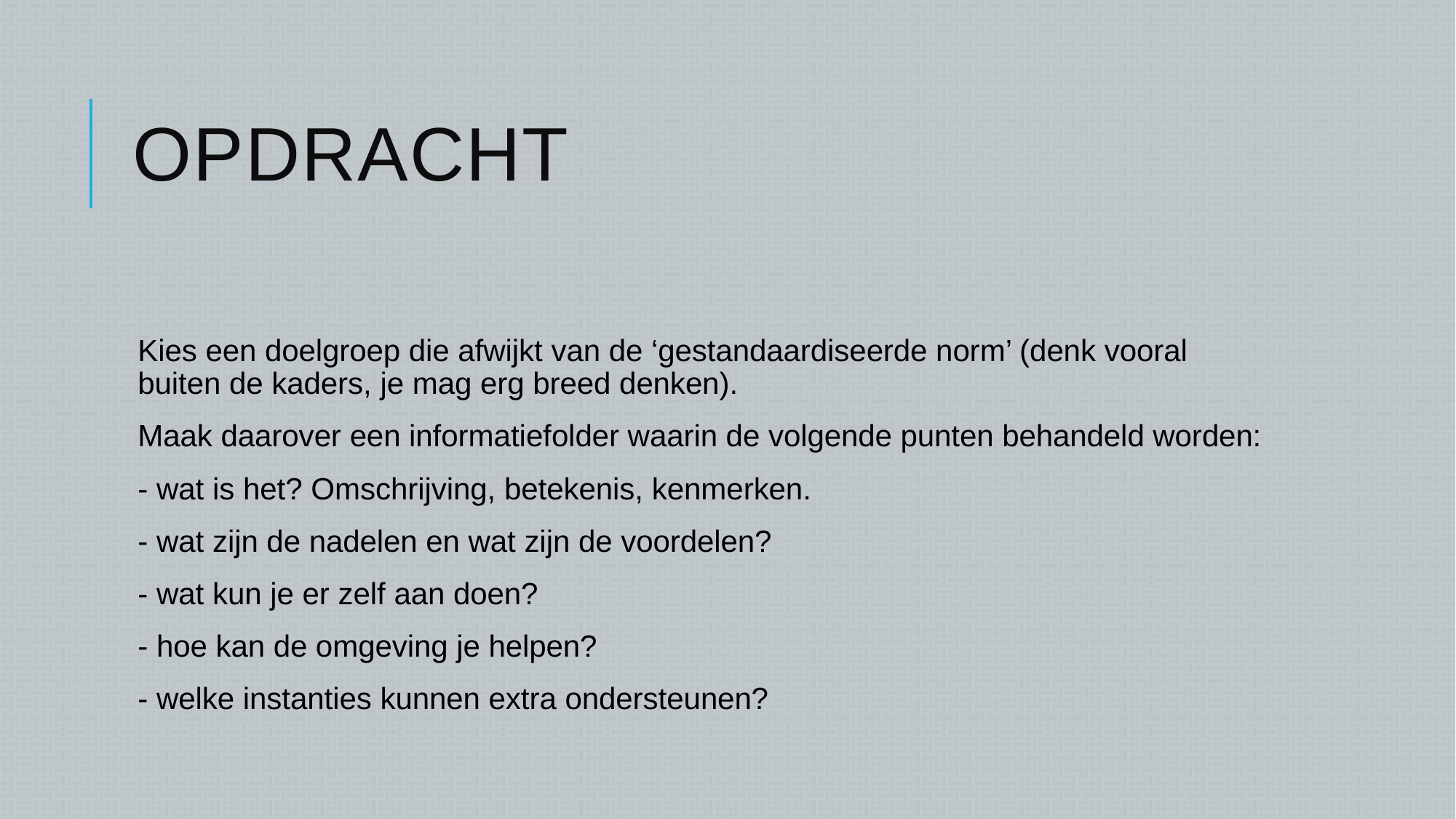

# opdracht

Kies een doelgroep die afwijkt van de ‘gestandaardiseerde norm’ (denk vooral buiten de kaders, je mag erg breed denken).
Maak daarover een informatiefolder waarin de volgende punten behandeld worden:
- wat is het? Omschrijving, betekenis, kenmerken.
- wat zijn de nadelen en wat zijn de voordelen?
- wat kun je er zelf aan doen?
- hoe kan de omgeving je helpen?
- welke instanties kunnen extra ondersteunen?